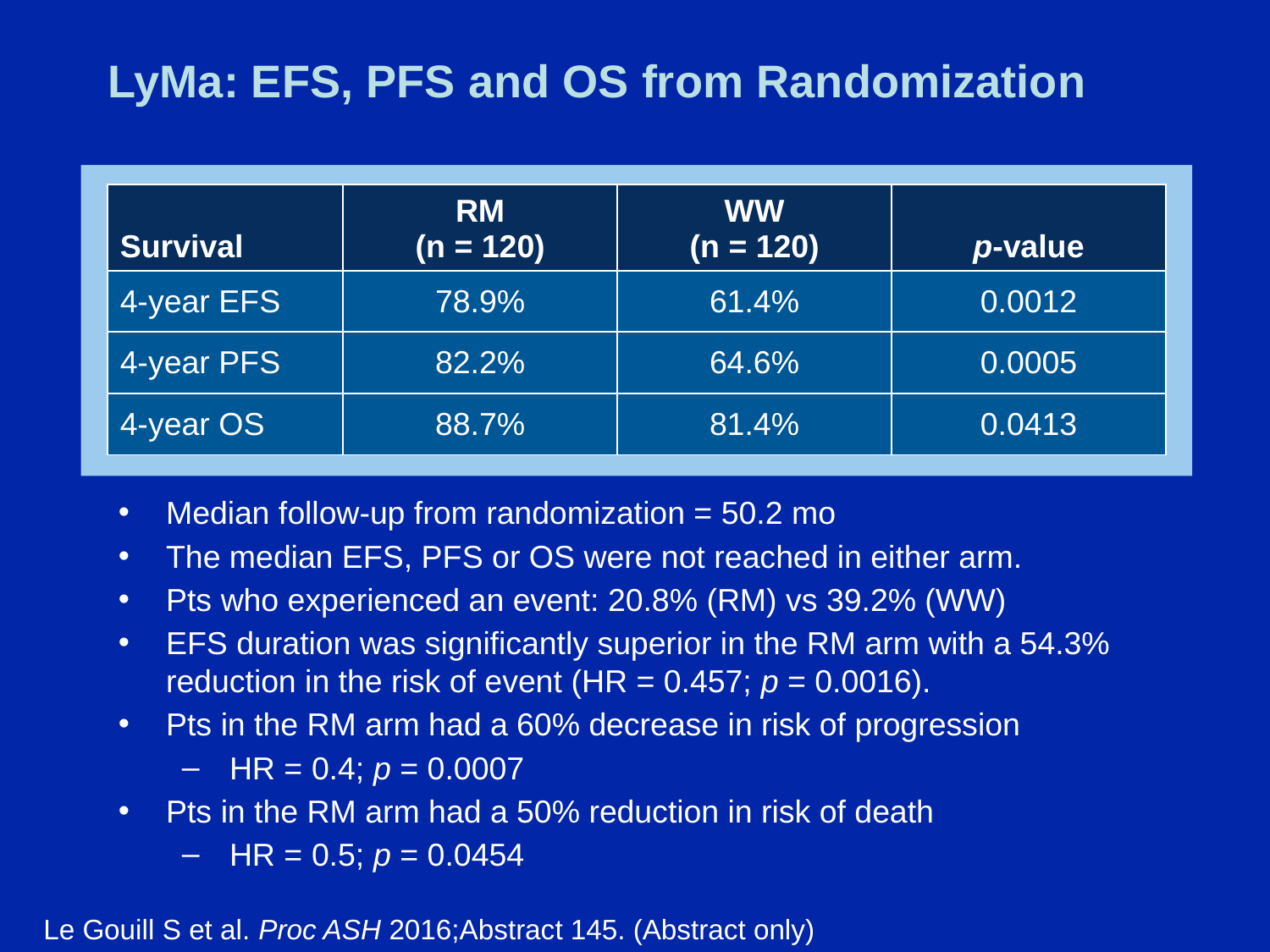

# LyMa: EFS, PFS and OS from Randomization

| Survival | RM (n = 120) | WW (n = 120) | p-value |
| --- | --- | --- | --- |
| 4-year EFS | 78.9% | 61.4% | 0.0012 |
| 4-year PFS | 82.2% | 64.6% | 0.0005 |
| 4-year OS | 88.7% | 81.4% | 0.0413 |
Median follow-up from randomization = 50.2 mo
The median EFS, PFS or OS were not reached in either arm.
Pts who experienced an event: 20.8% (RM) vs 39.2% (WW)
EFS duration was significantly superior in the RM arm with a 54.3% reduction in the risk of event (HR = 0.457; p = 0.0016).
Pts in the RM arm had a 60% decrease in risk of progression
HR = 0.4; p = 0.0007
Pts in the RM arm had a 50% reduction in risk of death
HR = 0.5; p = 0.0454
Le Gouill S et al. Proc ASH 2016;Abstract 145. (Abstract only)